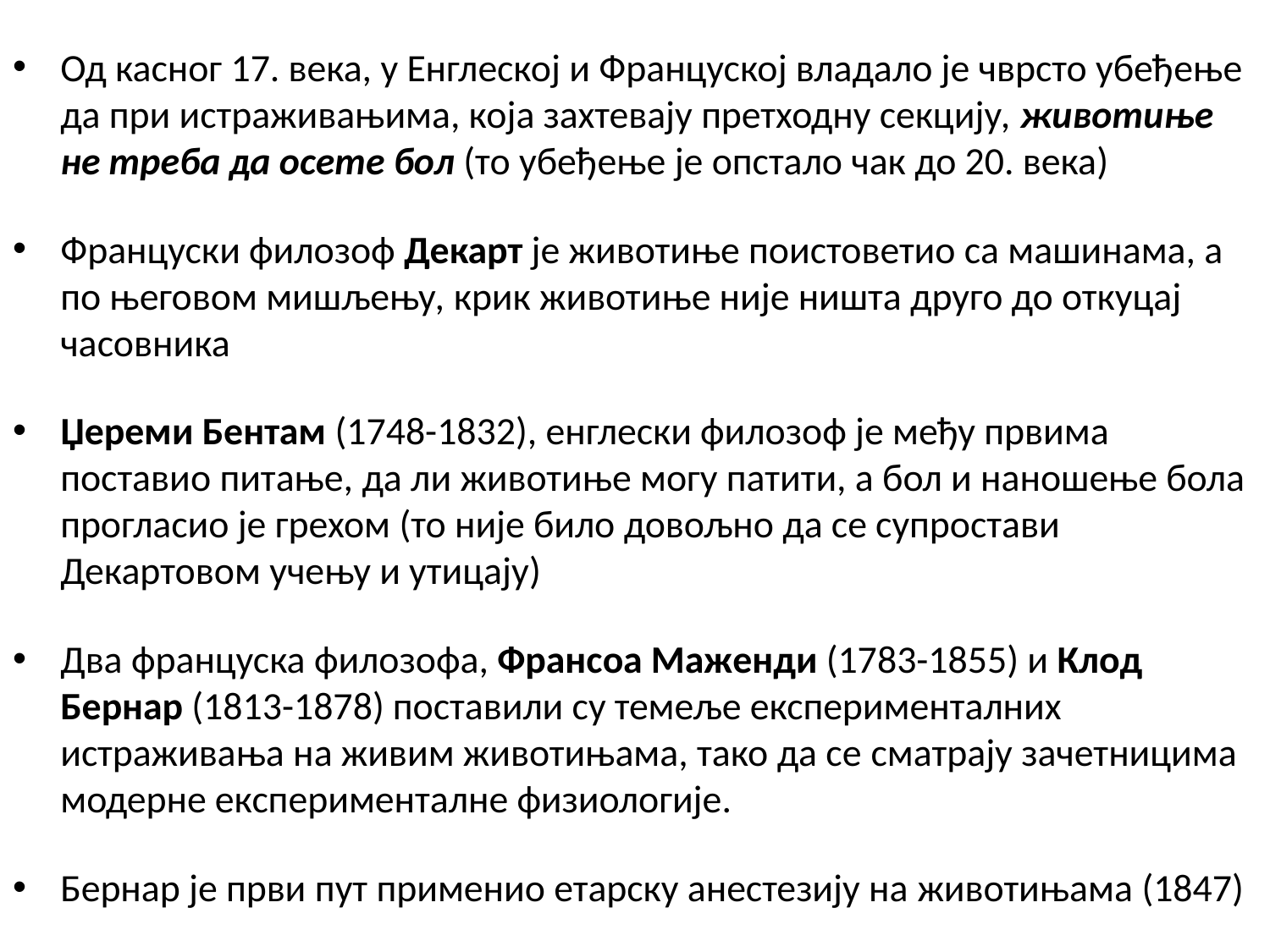

Од касног 17. века, у Енглеској и Француској владало је чврсто убеђење да при истраживањима, која захтевају претходну секцију, животиње не треба да осете бол (то убеђење је опстало чак до 20. века)

Француски филозоф Декарт је животиње поистоветио са машинама, а по његовом мишљењу, крик животиње није ништа друго до откуцај часовника

Џереми Бентам (1748-1832), енглески филозоф је међу првима поставио питање, да ли животиње могу патити, а бол и наношење бола прогласио је грехом (то није било довољно да се супростави Декартовом учењу и утицају)

Два француска филозофа, Франсоа Маженди (1783-1855) и Клод Бернар (1813-1878) поставили су темеље експерименталних истраживања на живим животињама, тако да се сматрају зачетницима модерне експерименталне физиологије.

Бернар је први пут применио етарску анестезију на животињама (1847)